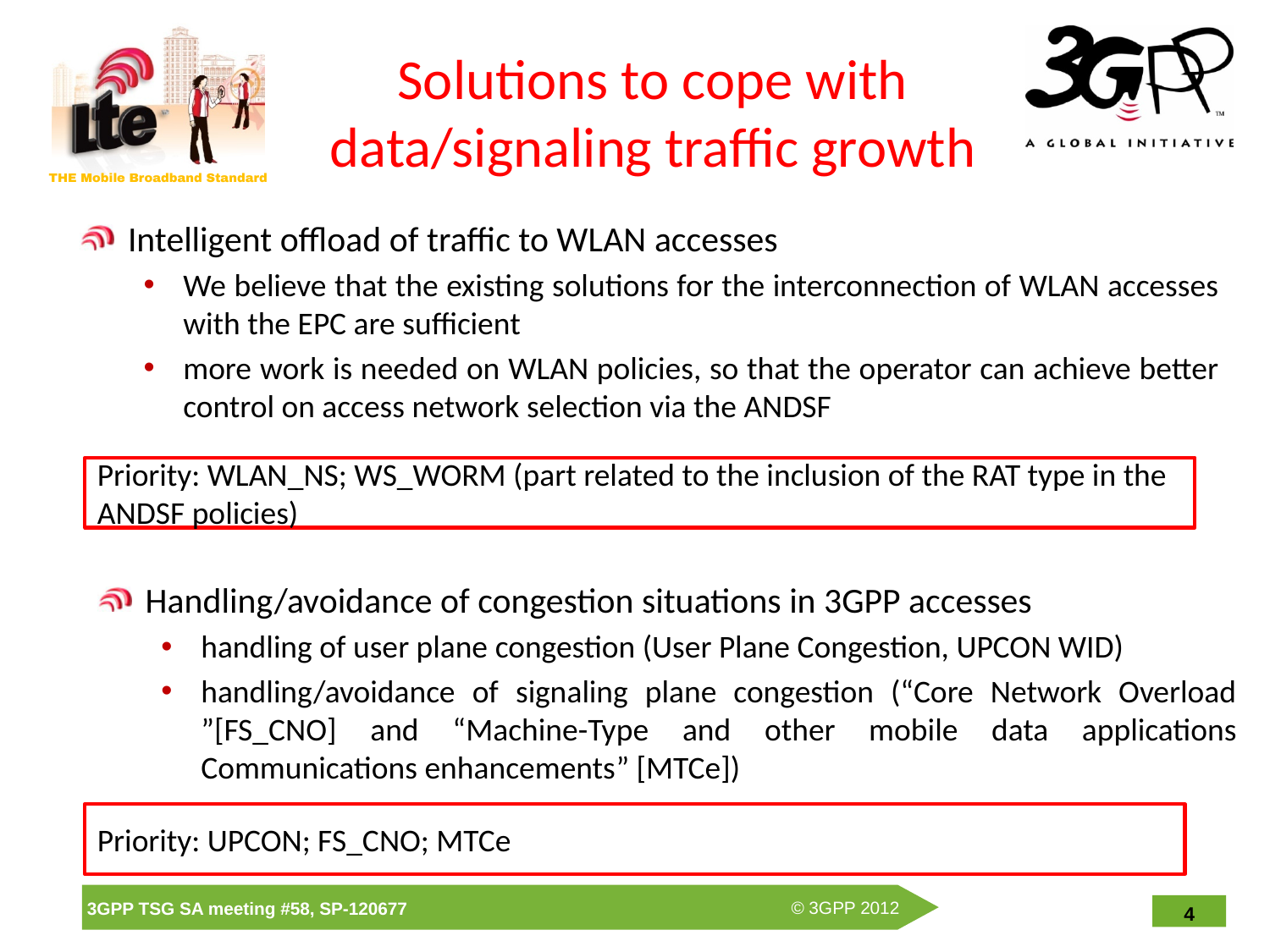

# Solutions to cope with data/signaling traffic growth
Intelligent offload of traffic to WLAN accesses
We believe that the existing solutions for the interconnection of WLAN accesses with the EPC are sufficient
more work is needed on WLAN policies, so that the operator can achieve better control on access network selection via the ANDSF
Priority: WLAN_NS; WS_WORM (part related to the inclusion of the RAT type in the ANDSF policies)
Handling/avoidance of congestion situations in 3GPP accesses
handling of user plane congestion (User Plane Congestion, UPCON WID)
handling/avoidance of signaling plane congestion (“Core Network Overload ”[FS_CNO] and “Machine-Type and other mobile data applications Communications enhancements” [MTCe])

Priority: UPCON; FS_CNO; MTCe